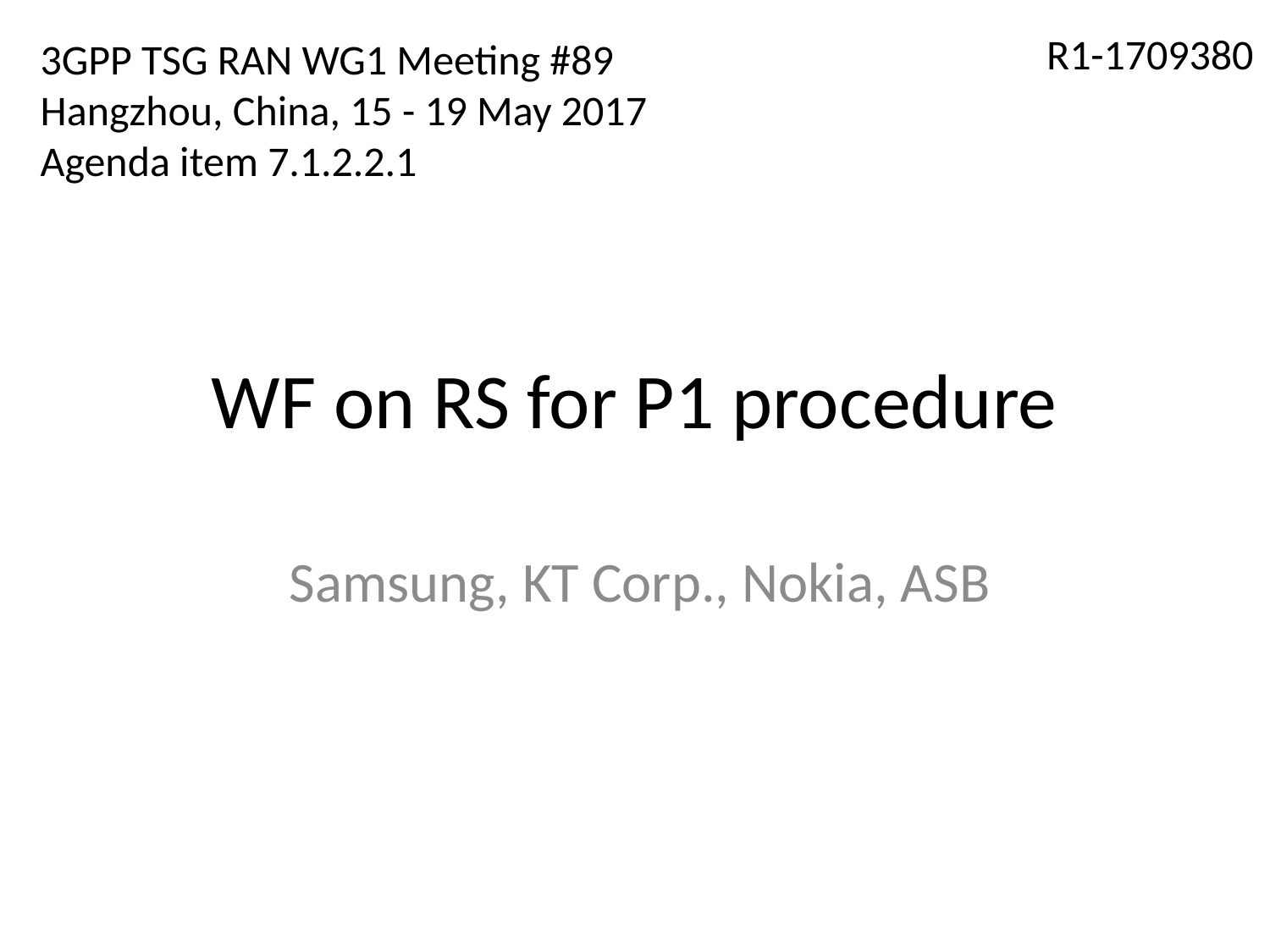

R1-1709380
3GPP TSG RAN WG1 Meeting #89
Hangzhou, China, 15 - 19 May 2017
Agenda item 7.1.2.2.1
# WF on RS for P1 procedure
Samsung, KT Corp., Nokia, ASB